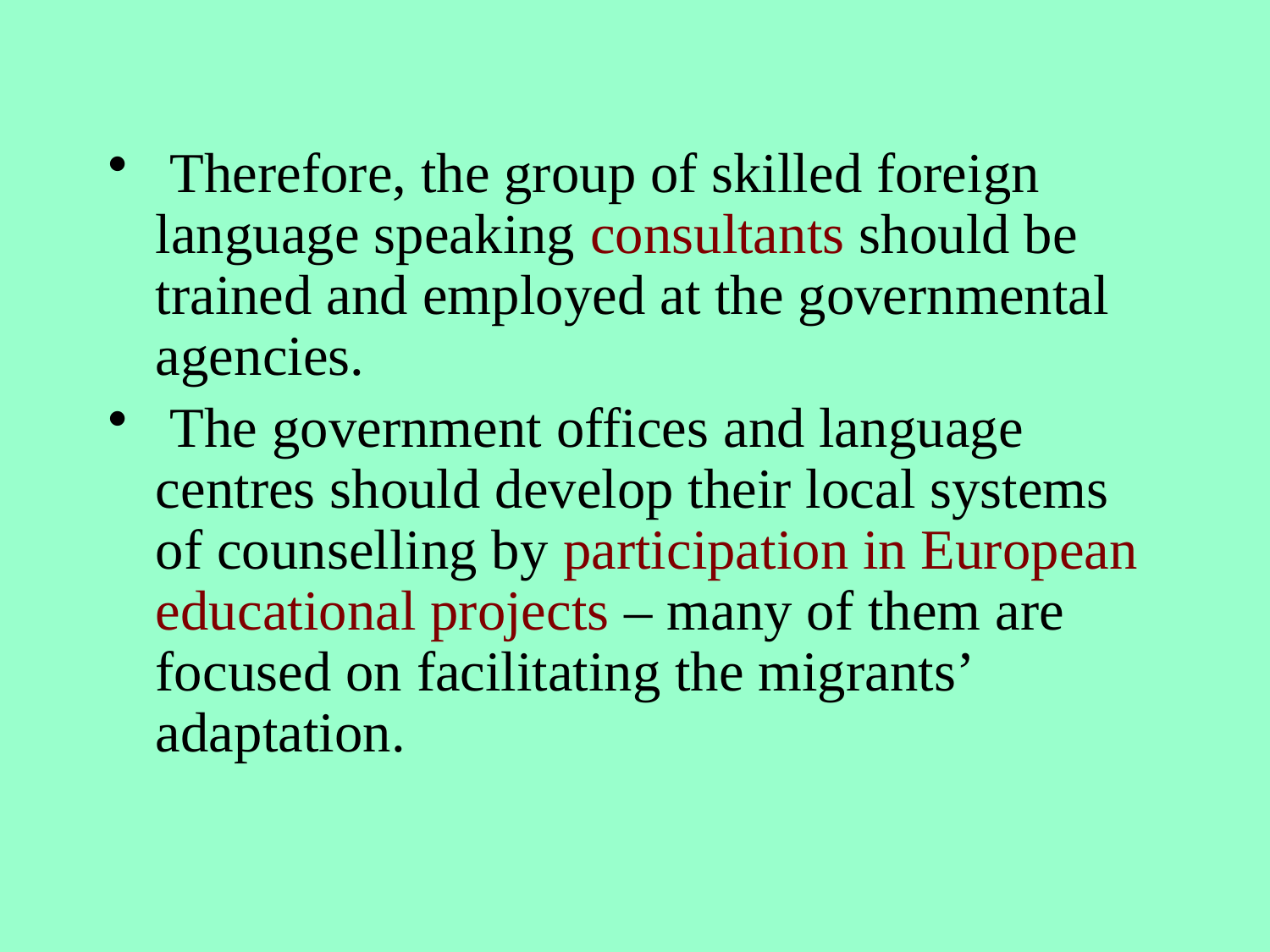

Therefore, the group of skilled foreign language speaking consultants should be trained and employed at the governmental agencies.
 The government offices and language centres should develop their local systems of counselling by participation in European educational projects – many of them are focused on facilitating the migrants’ adaptation.